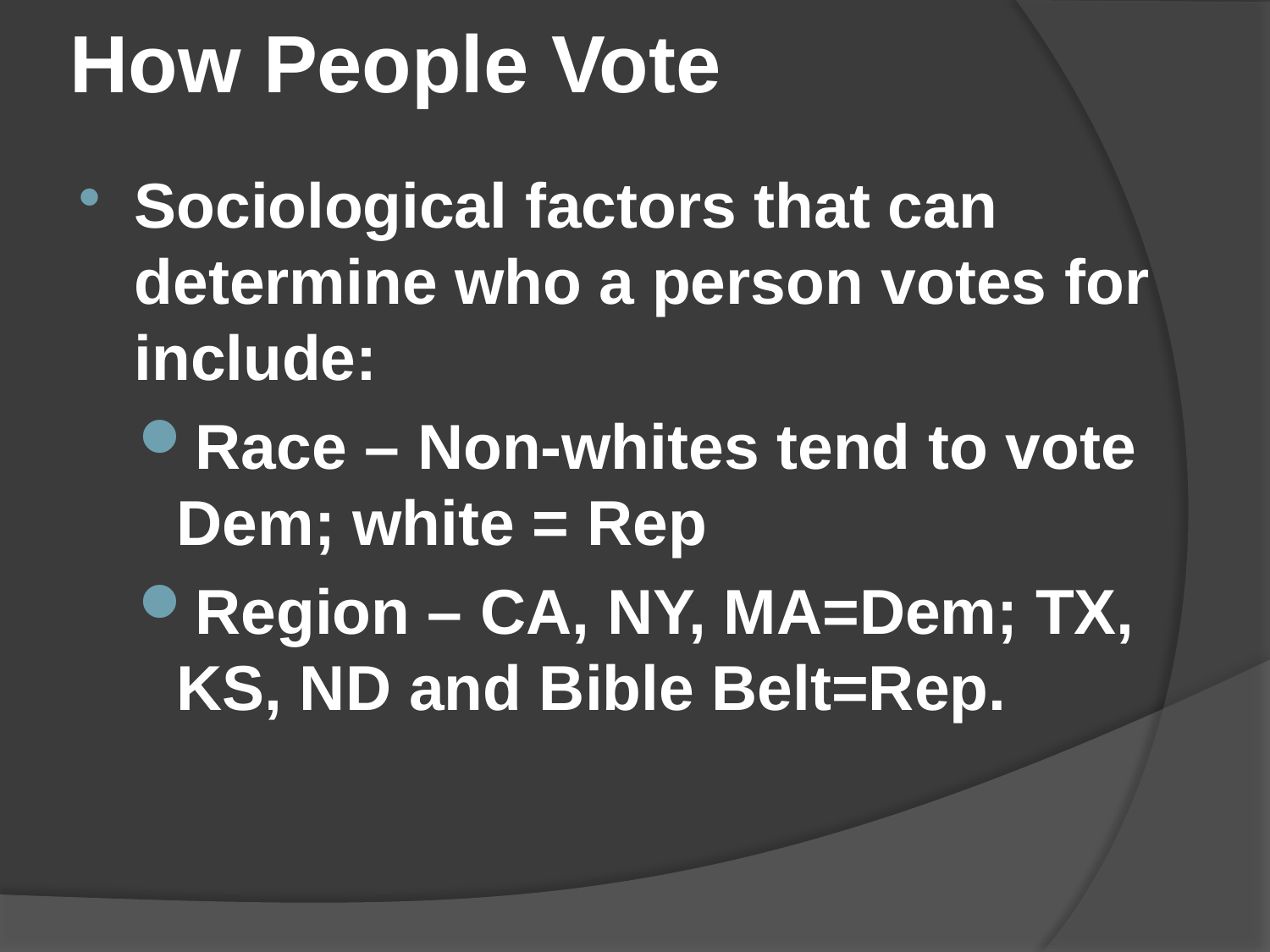

# How People Vote
Sociological factors that can determine who a person votes for include:
Race – Non-whites tend to vote Dem; white = Rep
Region – CA, NY, MA=Dem; TX, KS, ND and Bible Belt=Rep.